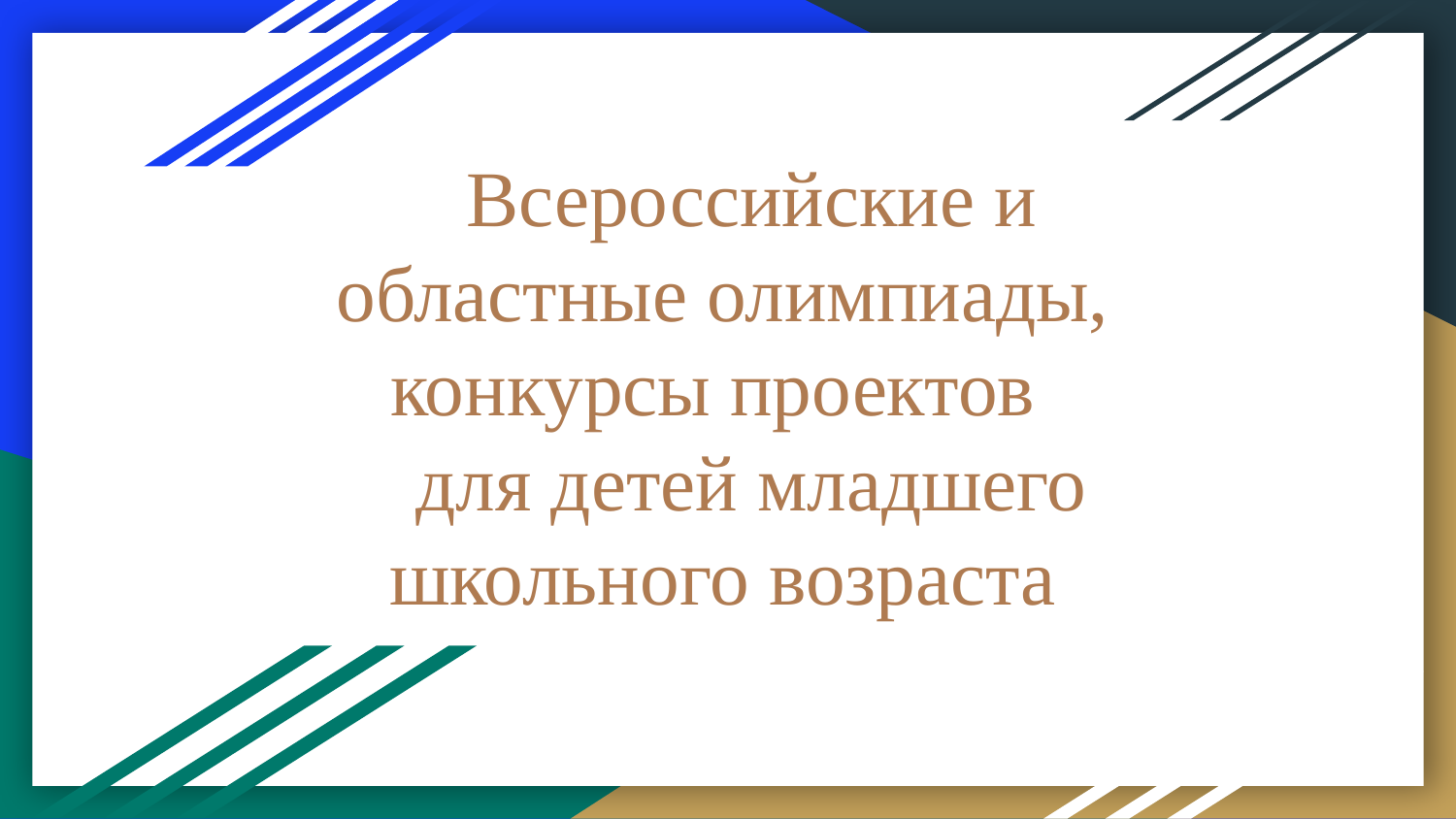

# Всероссийские и областные олимпиады, конкурсы проектов
для детей младшего школьного возраста